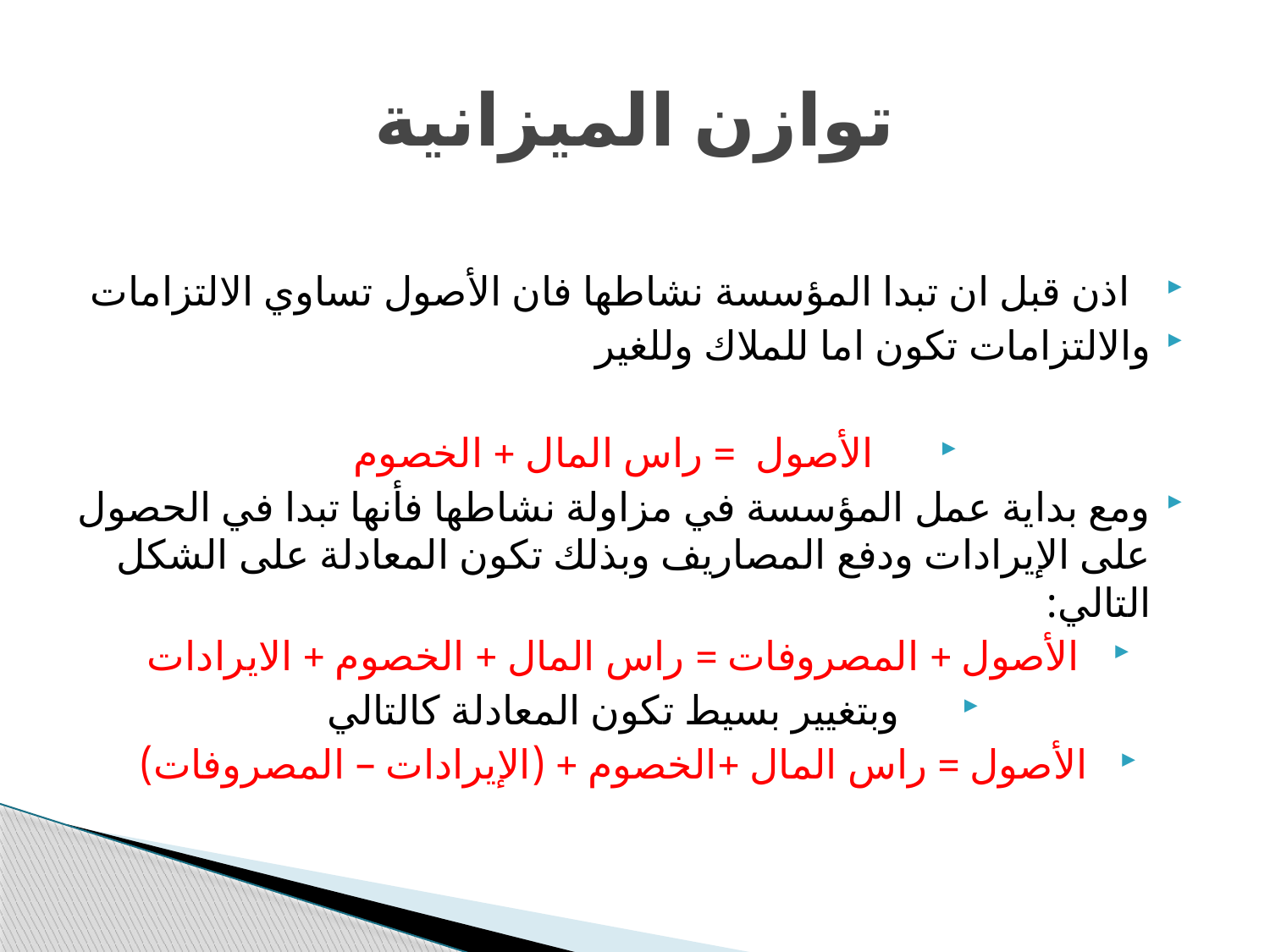

# توازن الميزانية

  اذن قبل ان تبدا المؤسسة نشاطها فان الأصول تساوي الالتزامات
والالتزامات تكون اما للملاك وللغير

الأصول  = راس المال + الخصوم
ومع بداية عمل المؤسسة في مزاولة نشاطها فأنها تبدا في الحصول على الإيرادات ودفع المصاريف وبذلك تكون المعادلة على الشكل التالي:
الأصول + المصروفات = راس المال + الخصوم + الايرادات
وبتغيير بسيط تكون المعادلة كالتالي
الأصول = راس المال +الخصوم + (الإيرادات – المصروفات)